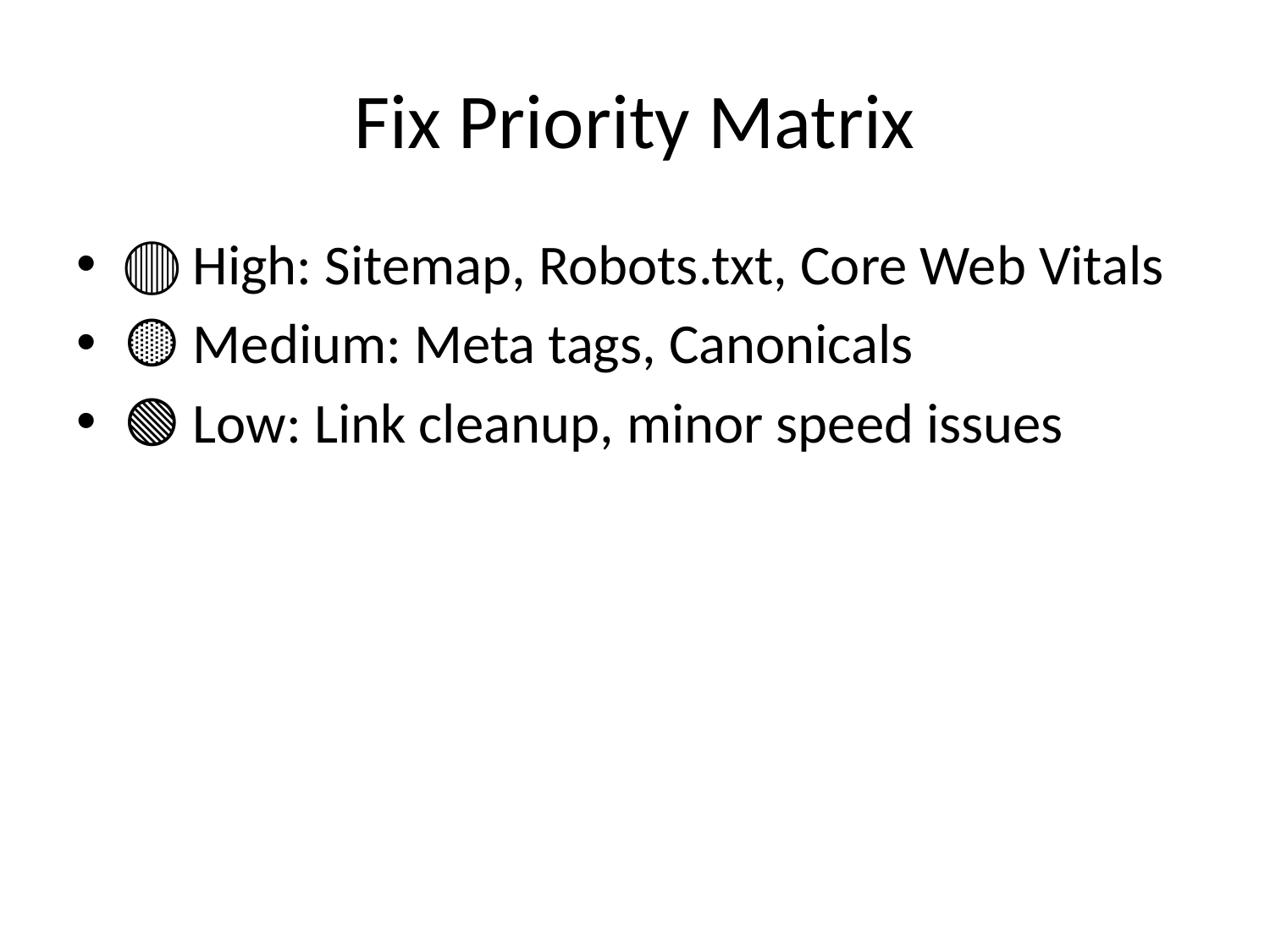

# Fix Priority Matrix
🔴 High: Sitemap, Robots.txt, Core Web Vitals
🟡 Medium: Meta tags, Canonicals
🟢 Low: Link cleanup, minor speed issues